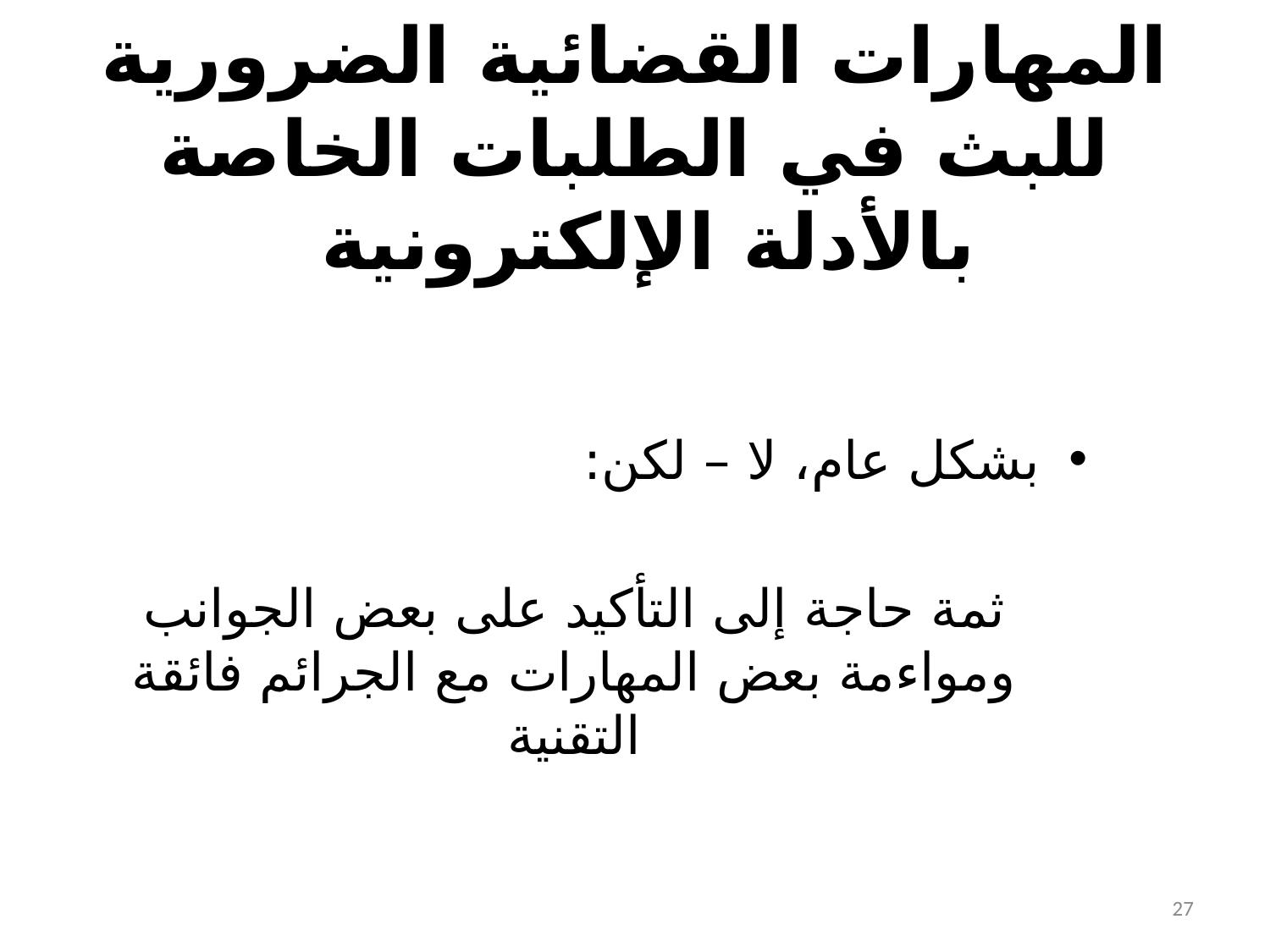

# المهارات القضائية الضرورية للبث في الطلبات الخاصة بالأدلة الإلكترونية

بشكل عام، لا – لكن:

ثمة حاجة إلى التأكيد على بعض الجوانب ومواءمة بعض المهارات مع الجرائم فائقة التقنية
27